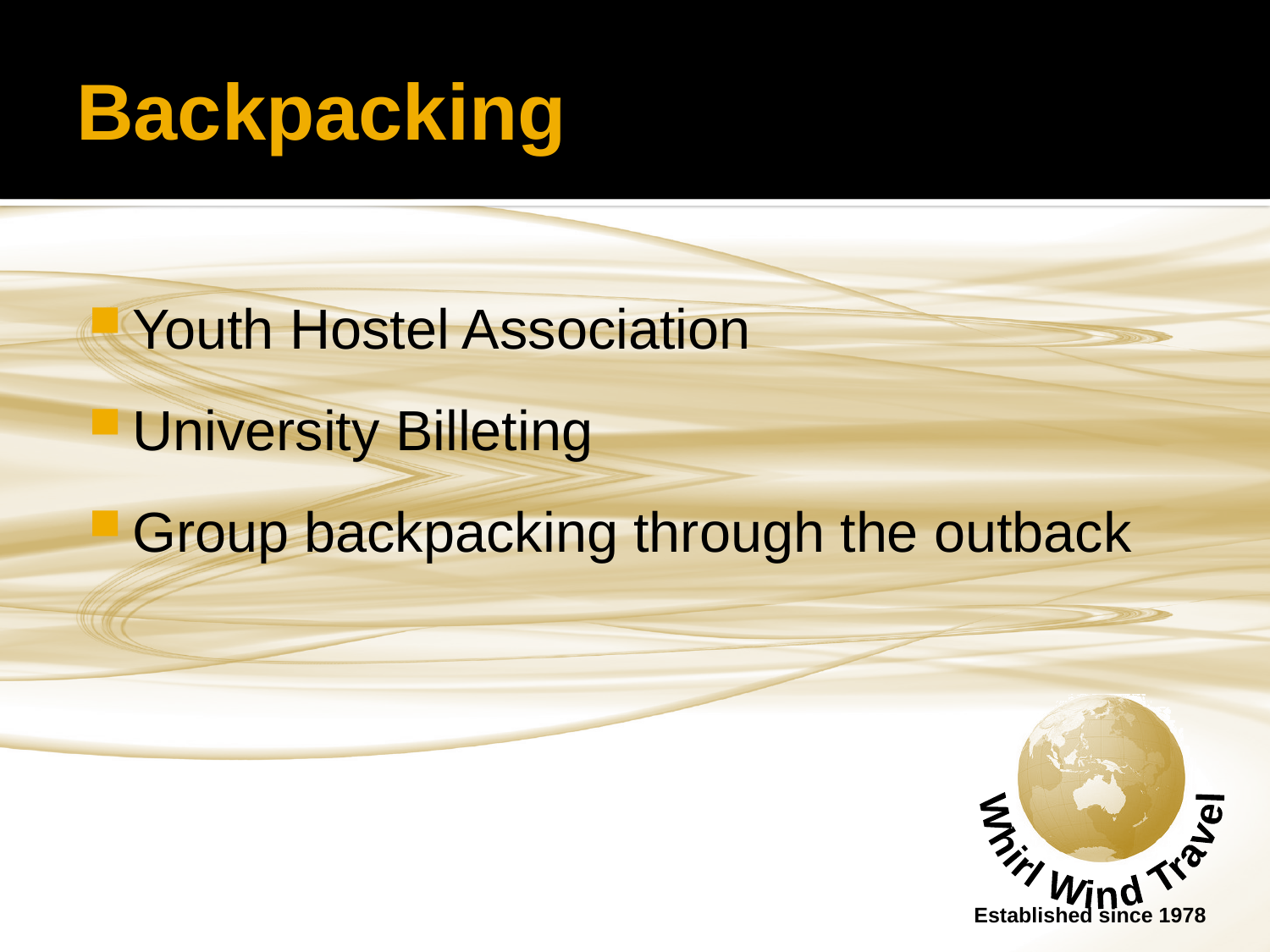

# Backpacking
Youth Hostel Association
University Billeting
Group backpacking through the outback